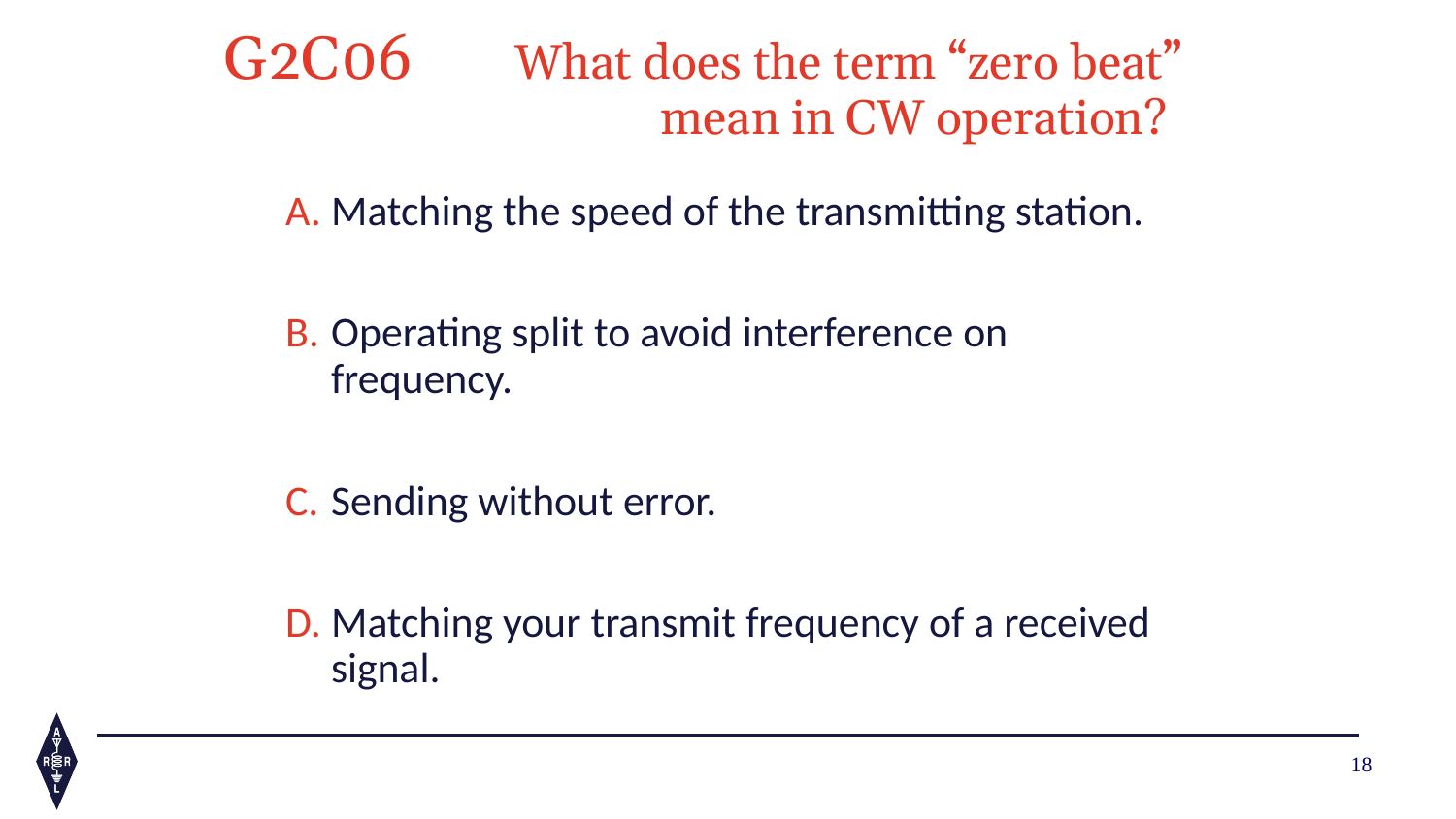

G2C06 	What does the term “zero beat” 			mean in CW operation?
Matching the speed of the transmitting station.

Operating split to avoid interference on frequency.

Sending without error.

Matching your transmit frequency of a received signal.
18